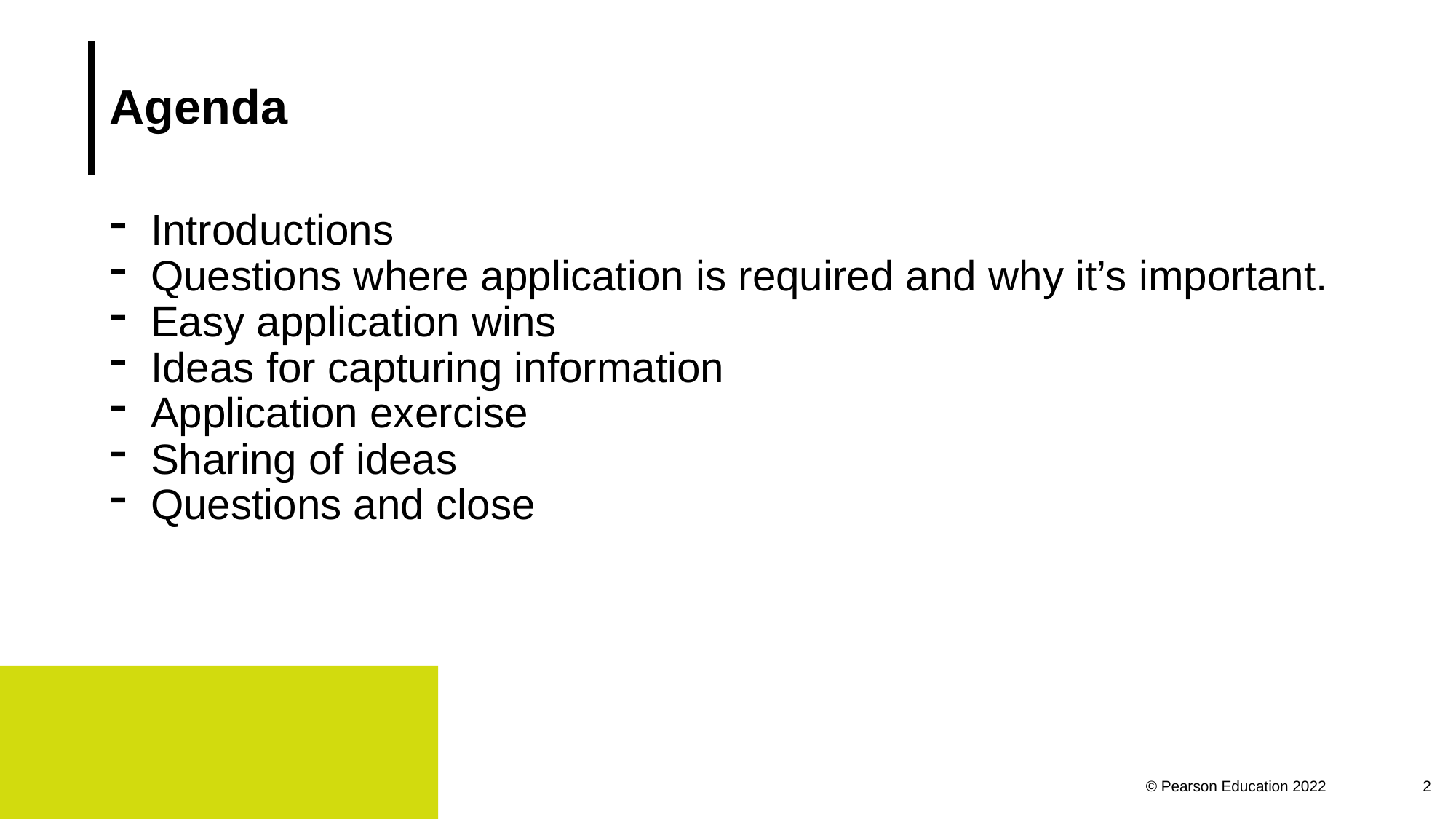

# Agenda
Introductions
Questions where application is required and why it’s important.
Easy application wins
Ideas for capturing information
Application exercise
Sharing of ideas
Questions and close